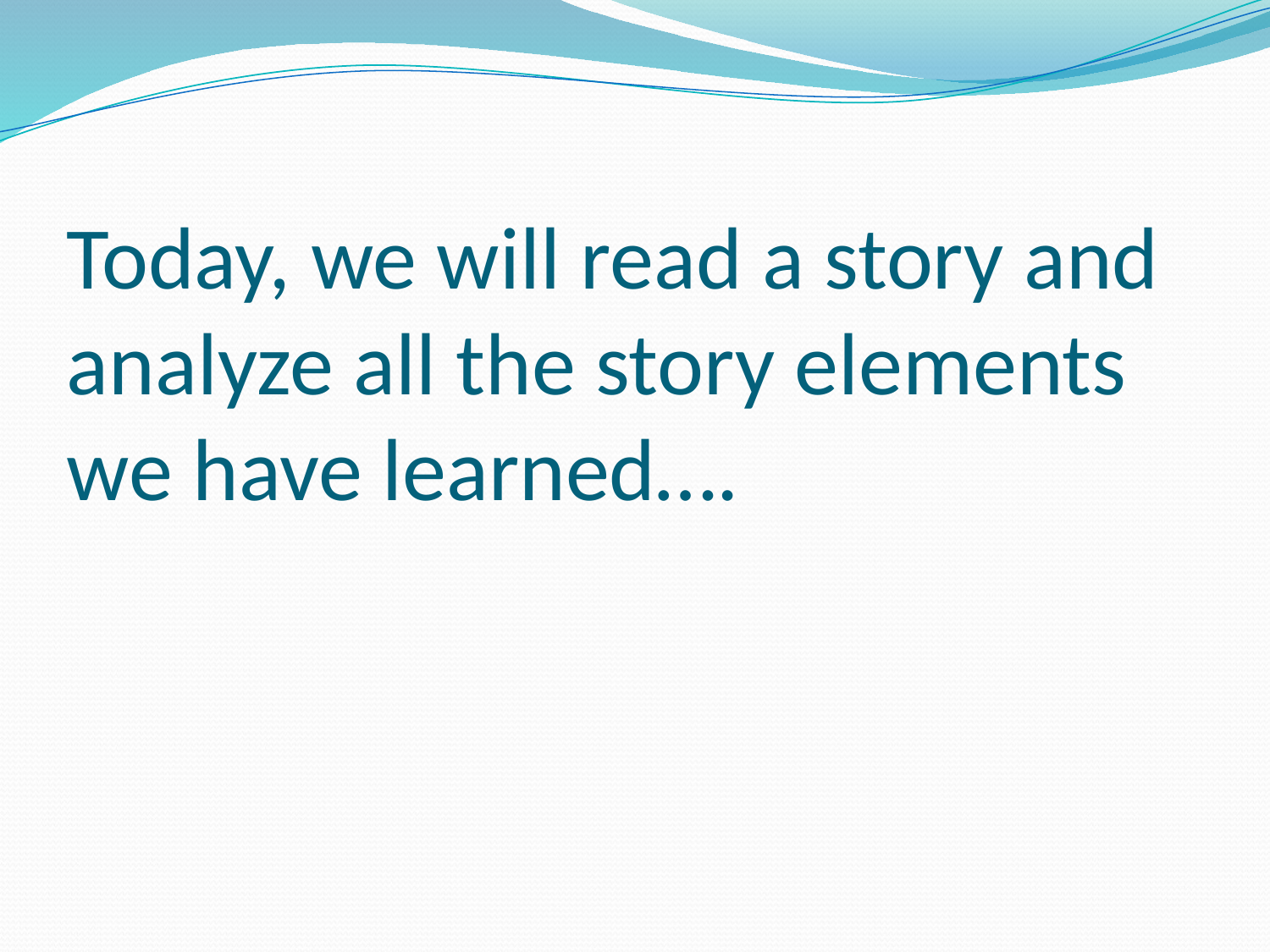

# Today, we will read a story and analyze all the story elements we have learned….